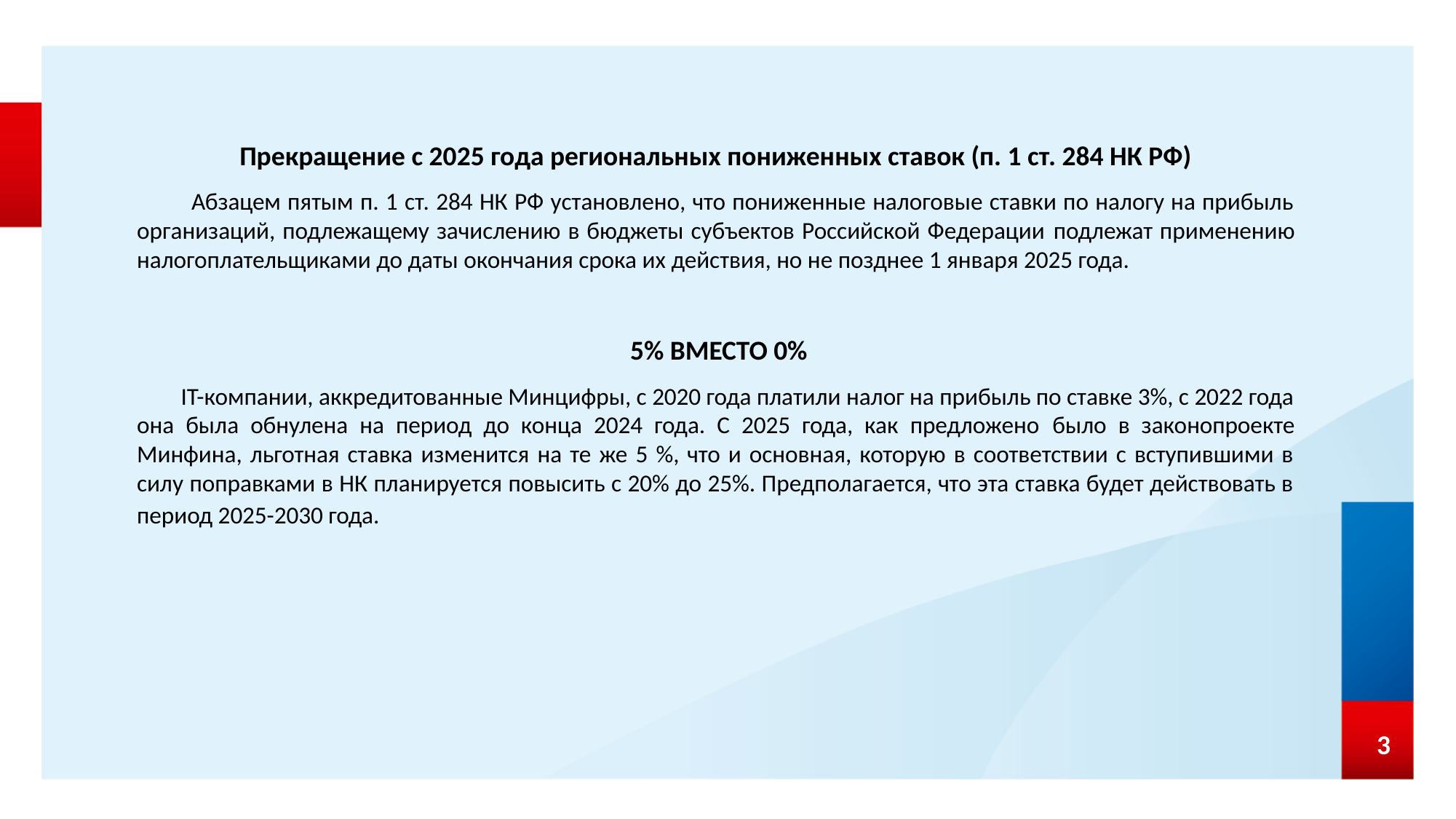

Прекращение с 2025 года региональных пониженных ставок (п. 1 ст. 284 НК РФ)
        Абзацем пятым п. 1 ст. 284 НК РФ установлено, что пониженные налоговые ставки по налогу на прибыль организаций, подлежащему зачислению в бюджеты субъектов Российской Федерации подлежат применению налогоплательщиками до даты окончания срока их действия, но не позднее 1 января 2025 года.

 5% ВМЕСТО 0%
        IT-компании, аккредитованные Минцифры, с 2020 года платили налог на прибыль по ставке 3%, с 2022 года она была обнулена на период до конца 2024 года. С 2025 года, как предложено было в законопроекте Минфина, льготная ставка изменится на те же 5 %, что и основная, которую в соответствии с вступившими в силу поправками в НК планируется повысить с 20% до 25%. Предполагается, что эта ставка будет действовать в период 2025-2030 года.
3